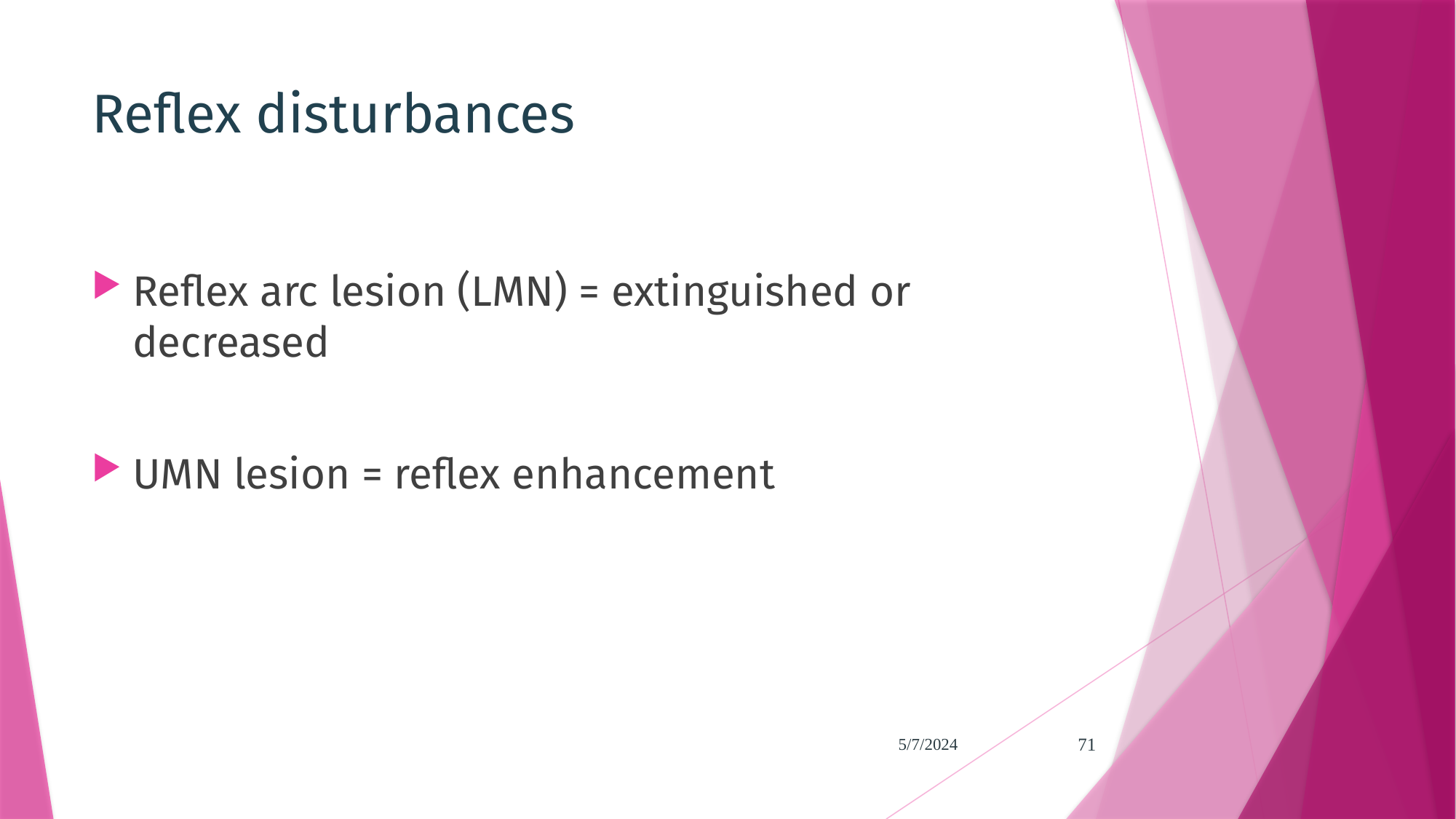

# Reflex disturbances
Reflex arc lesion (LMN) = extinguished or decreased

UMN lesion = reflex enhancement
5/7/2024
71